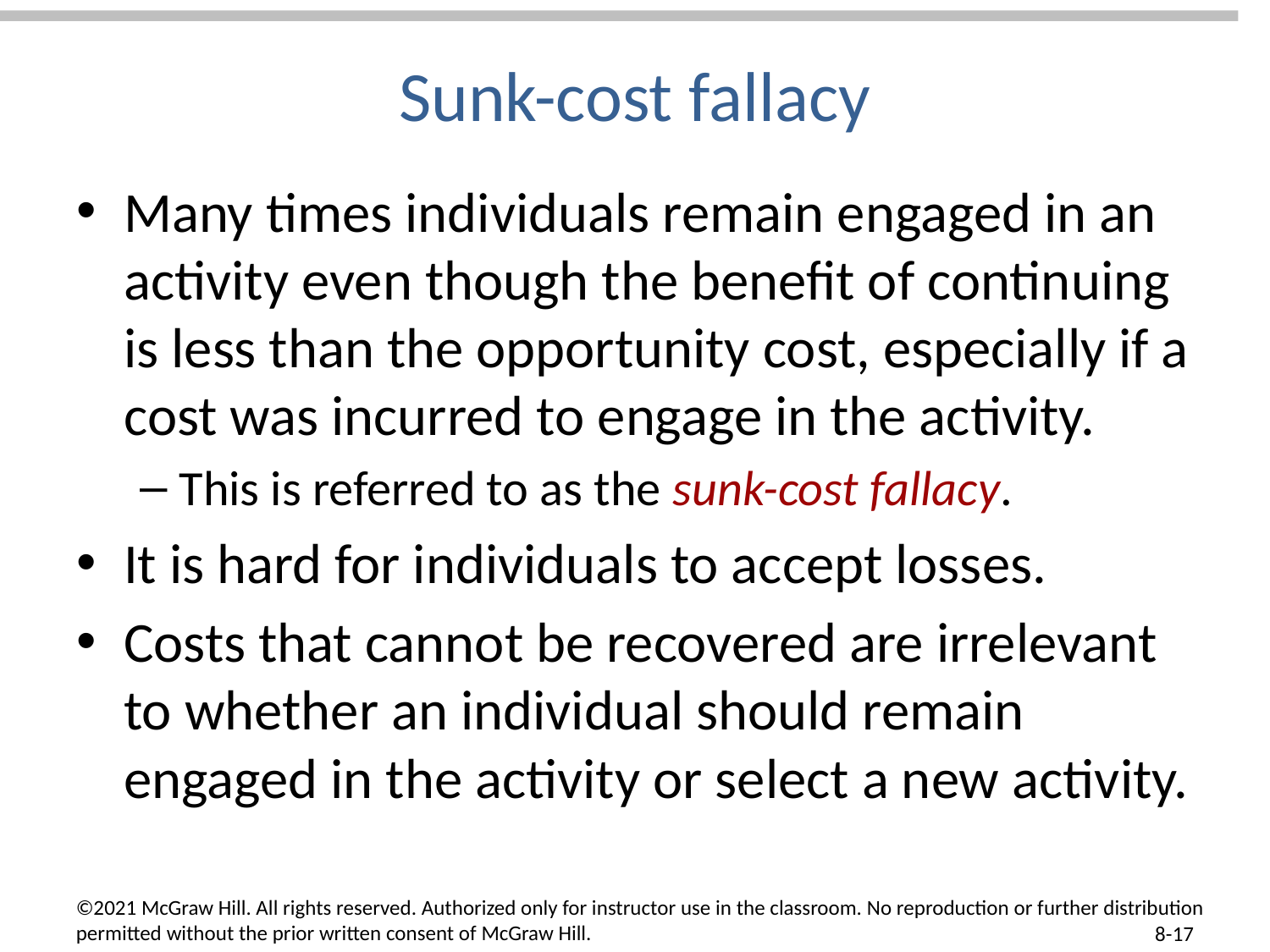

# Sunk-cost fallacy
Many times individuals remain engaged in an activity even though the benefit of continuing is less than the opportunity cost, especially if a cost was incurred to engage in the activity.
This is referred to as the sunk-cost fallacy.
It is hard for individuals to accept losses.
Costs that cannot be recovered are irrelevant to whether an individual should remain engaged in the activity or select a new activity.